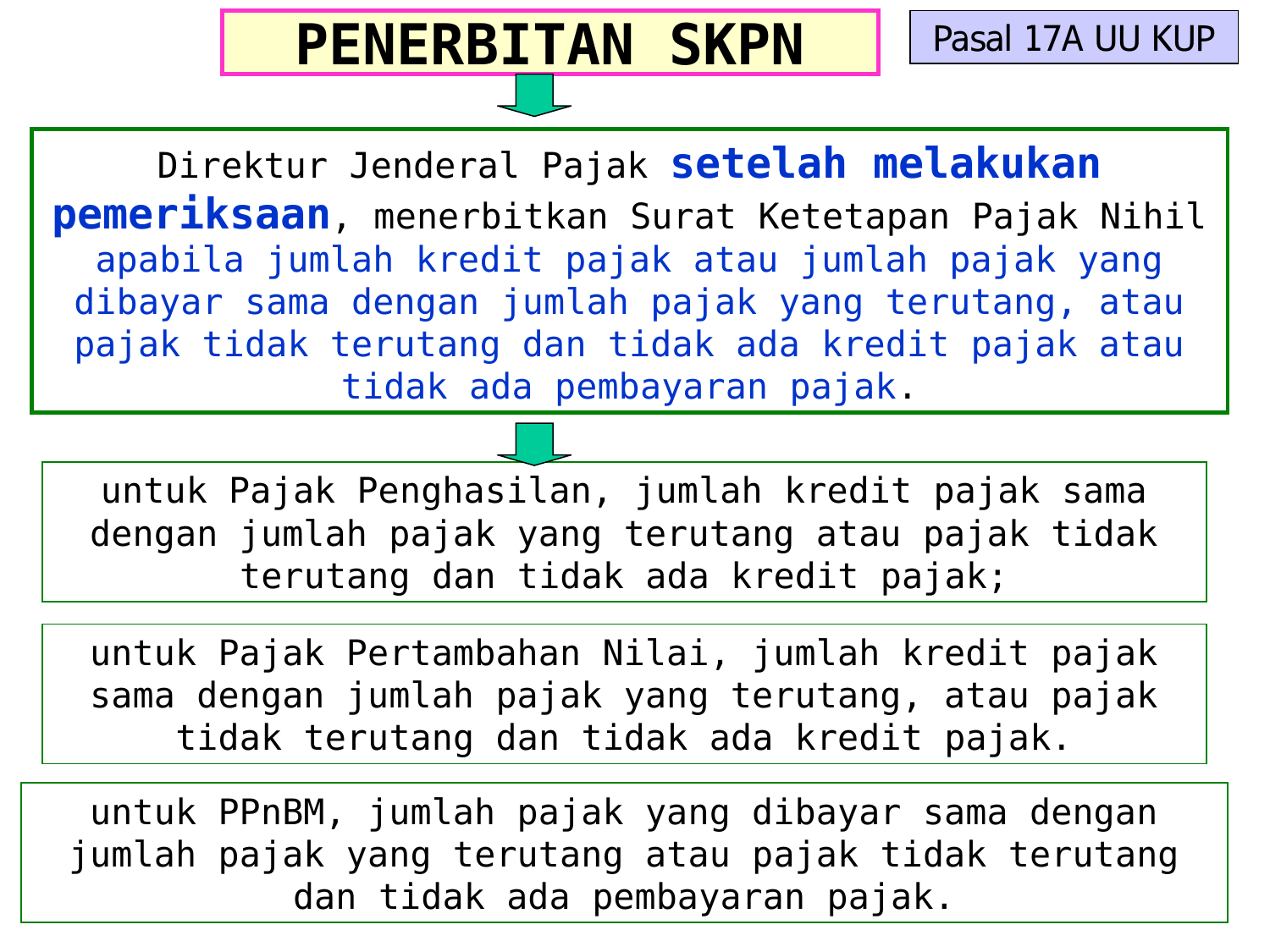

# PENERBITAN SKPN
Pasal 17A UU KUP

Direktur Jenderal Pajak setelah melakukan pemeriksaan, menerbitkan Surat Ketetapan Pajak Nihil apabila jumlah kredit pajak atau jumlah pajak yang dibayar sama dengan jumlah pajak yang terutang, atau pajak tidak terutang dan tidak ada kredit pajak atau tidak ada pembayaran pajak.

untuk Pajak Penghasilan, jumlah kredit pajak sama dengan jumlah pajak yang terutang atau pajak tidak terutang dan tidak ada kredit pajak;
untuk Pajak Pertambahan Nilai, jumlah kredit pajak sama dengan jumlah pajak yang terutang, atau pajak tidak terutang dan tidak ada kredit pajak.
untuk PPnBM, jumlah pajak yang dibayar sama dengan jumlah pajak yang terutang atau pajak tidak terutang dan tidak ada pembayaran pajak.